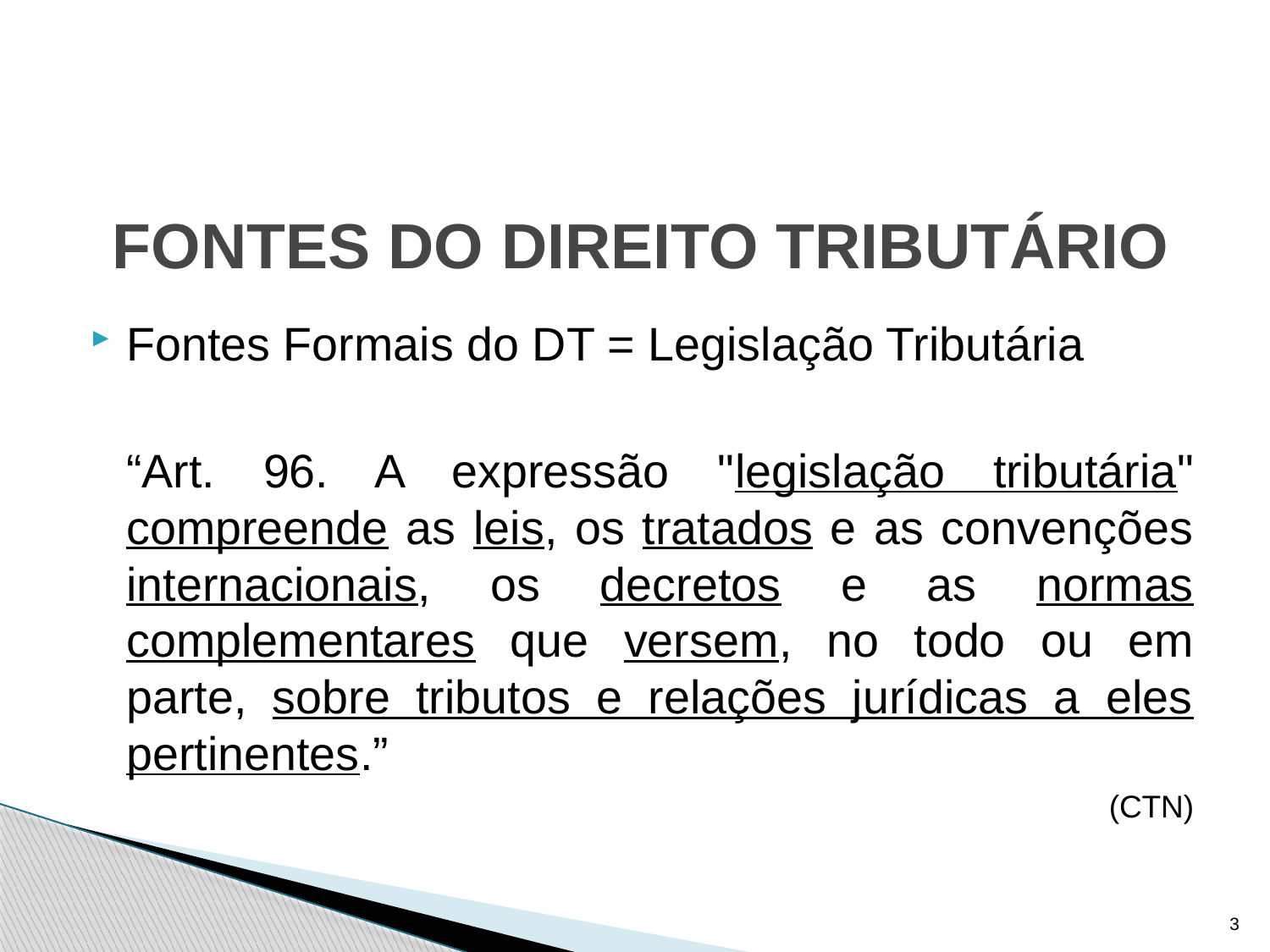

# FONTES DO DIREITO TRIBUTÁRIO
Fontes Formais do DT = Legislação Tributária

	“Art. 96. A expressão "legislação tributária" compreende as leis, os tratados e as convenções internacionais, os decretos e as normas complementares que versem, no todo ou em parte, sobre tributos e relações jurídicas a eles pertinentes.”
(CTN)

3